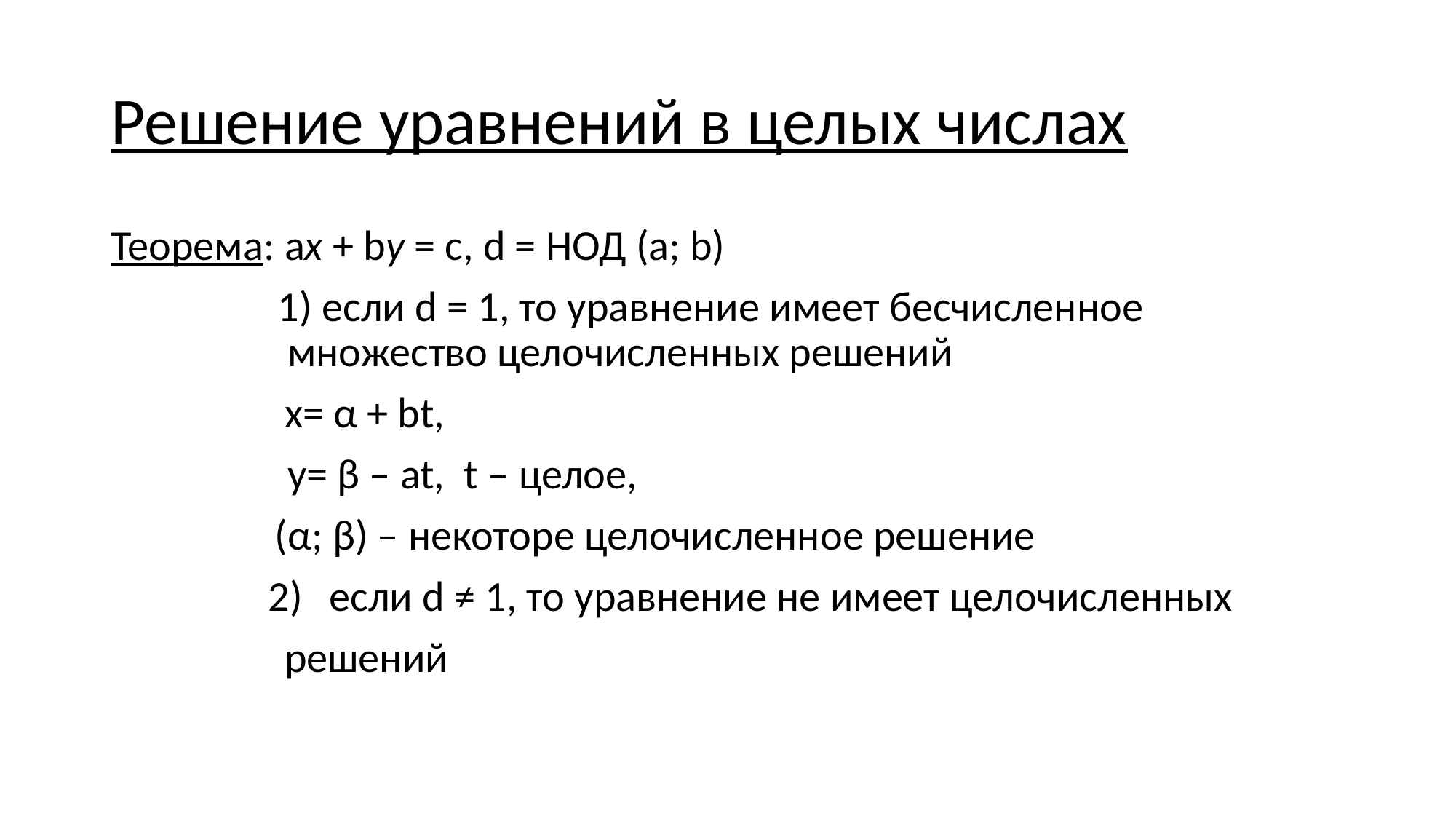

# Решение уравнений в целых числах
Теорема: ax + by = c, d = НОД (a; b)
	      1) если d = 1, то уравнение имеет бесчисленное  			       множество целочисленных решений
                  x= α + bt,
	       y= β – at,  t – целое,
                 (α; β) – некоторе целочисленное решение
	     2)	если d ≠ 1, то уравнение не имеет целочисленных
                  решений